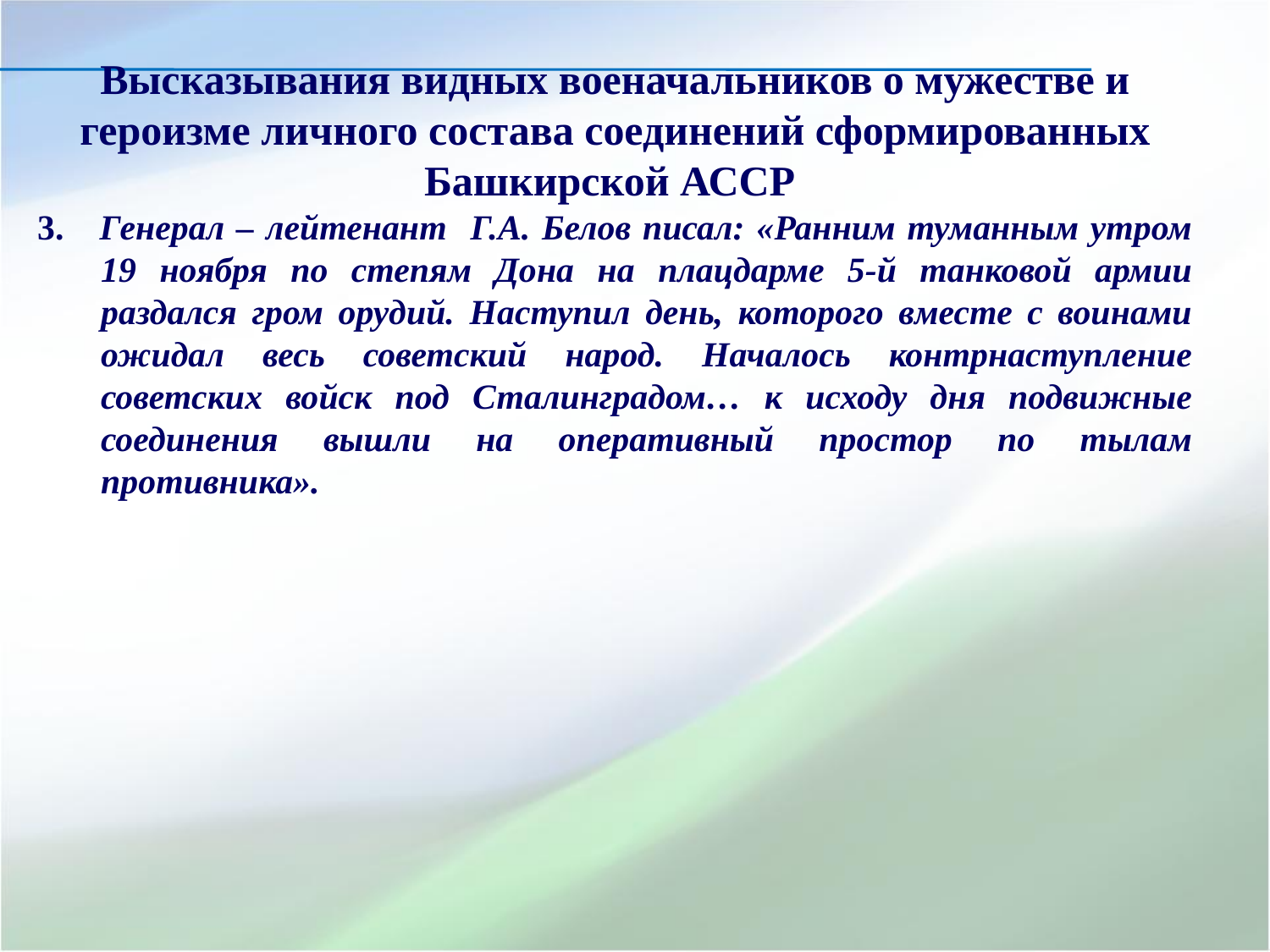

Высказывания видных военачальников о мужестве и героизме личного состава соединений сформированных Башкирской АССР
3.   Генерал – лейтенант  Г.А. Белов писал: «Ранним туманным утром 19 ноября по степям Дона на плацдарме 5-й танковой армии раздался гром орудий. Наступил день, которого вместе с воинами ожидал весь советский народ. Началось контрнаступление советских войск под Сталинградом… к исходу дня подвижные соединения вышли на оперативный простор по тылам противника».